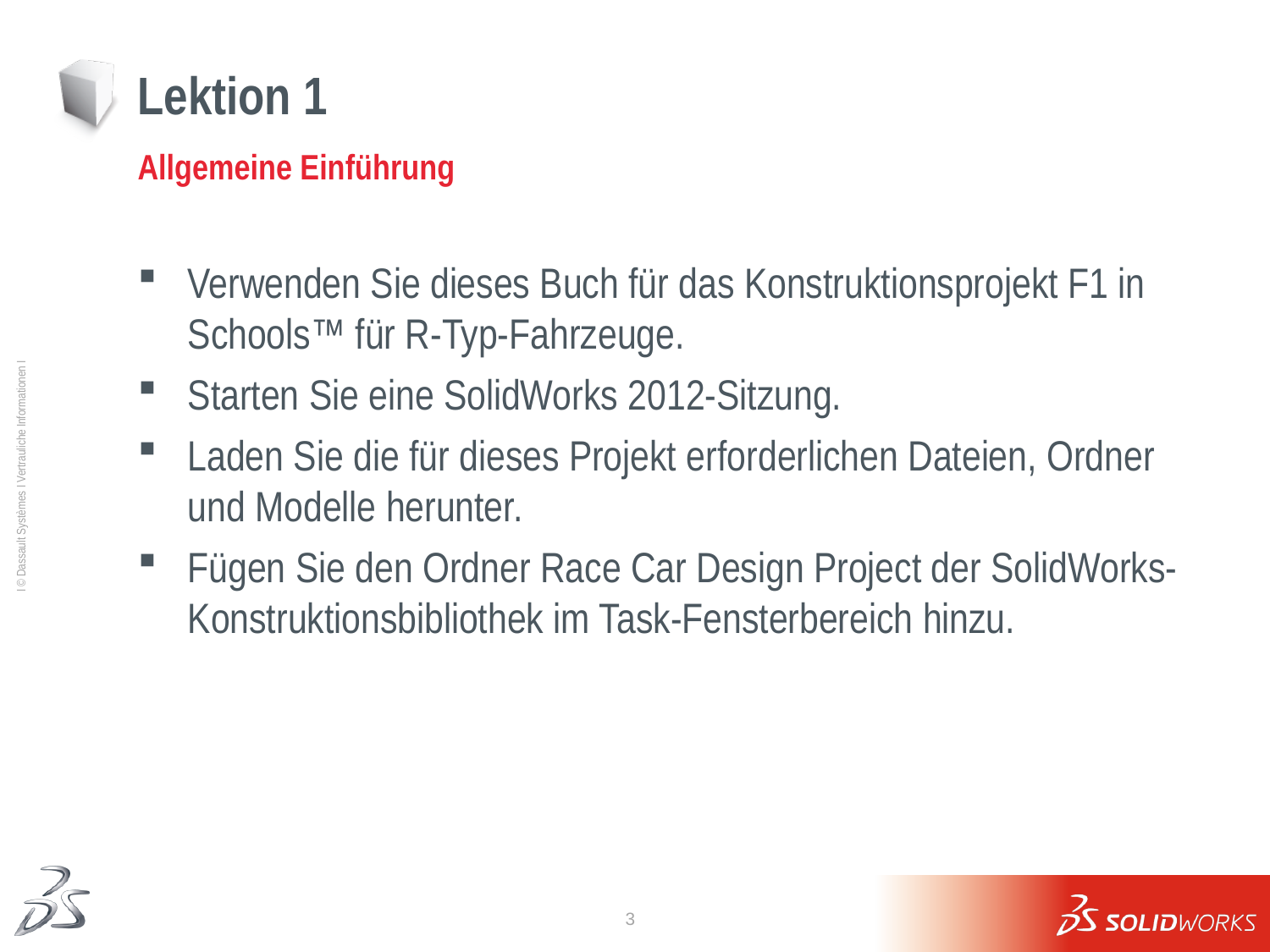

# Lektion 1
Allgemeine Einführung
Verwenden Sie dieses Buch für das Konstruktionsprojekt F1 in Schools™ für R-Typ-Fahrzeuge.
Starten Sie eine SolidWorks 2012-Sitzung.
Laden Sie die für dieses Projekt erforderlichen Dateien, Ordner und Modelle herunter.
Fügen Sie den Ordner Race Car Design Project der SolidWorks-Konstruktionsbibliothek im Task-Fensterbereich hinzu.